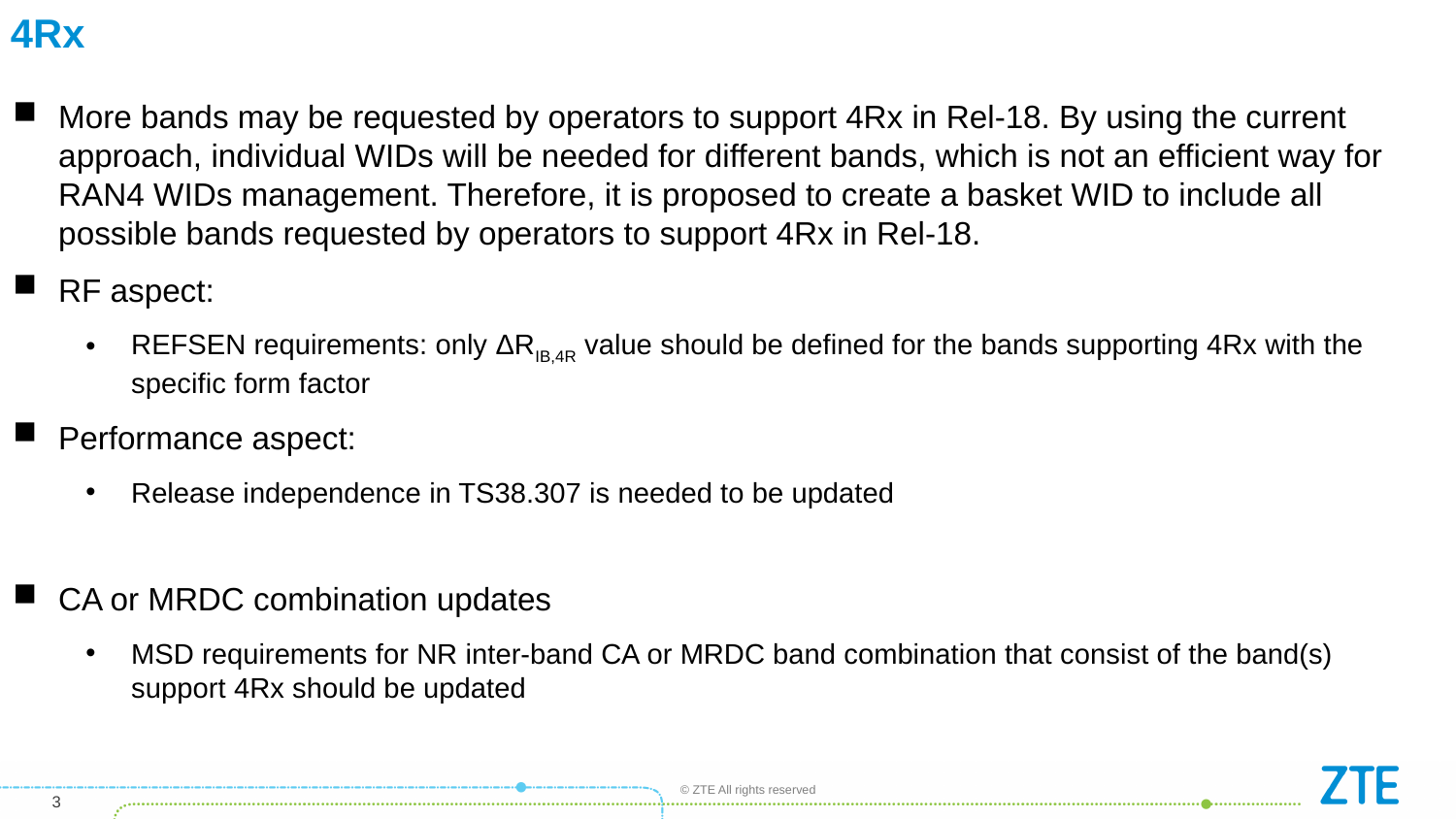

# 4Rx
More bands may be requested by operators to support 4Rx in Rel-18. By using the current approach, individual WIDs will be needed for different bands, which is not an efficient way for RAN4 WIDs management. Therefore, it is proposed to create a basket WID to include all possible bands requested by operators to support 4Rx in Rel-18.
RF aspect:
REFSEN requirements: only ΔRIB,4R value should be defined for the bands supporting 4Rx with the specific form factor
Performance aspect:
Release independence in TS38.307 is needed to be updated

CA or MRDC combination updates
MSD requirements for NR inter-band CA or MRDC band combination that consist of the band(s) support 4Rx should be updated